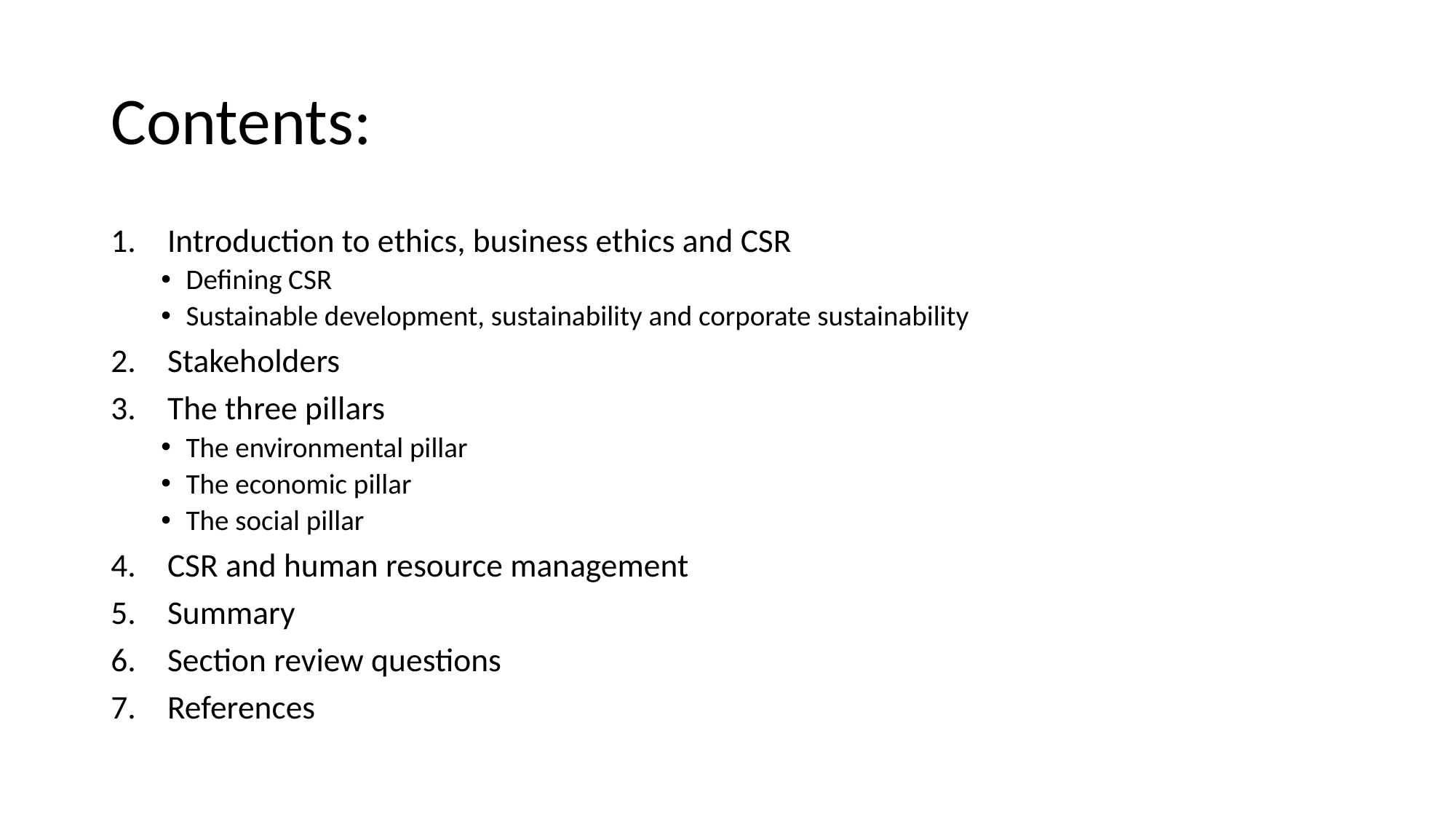

# Contents:
Introduction to ethics, business ethics and CSR
Defining CSR
Sustainable development, sustainability and corporate sustainability
Stakeholders
The three pillars
The environmental pillar
The economic pillar
The social pillar
CSR and human resource management
Summary
Section review questions
References